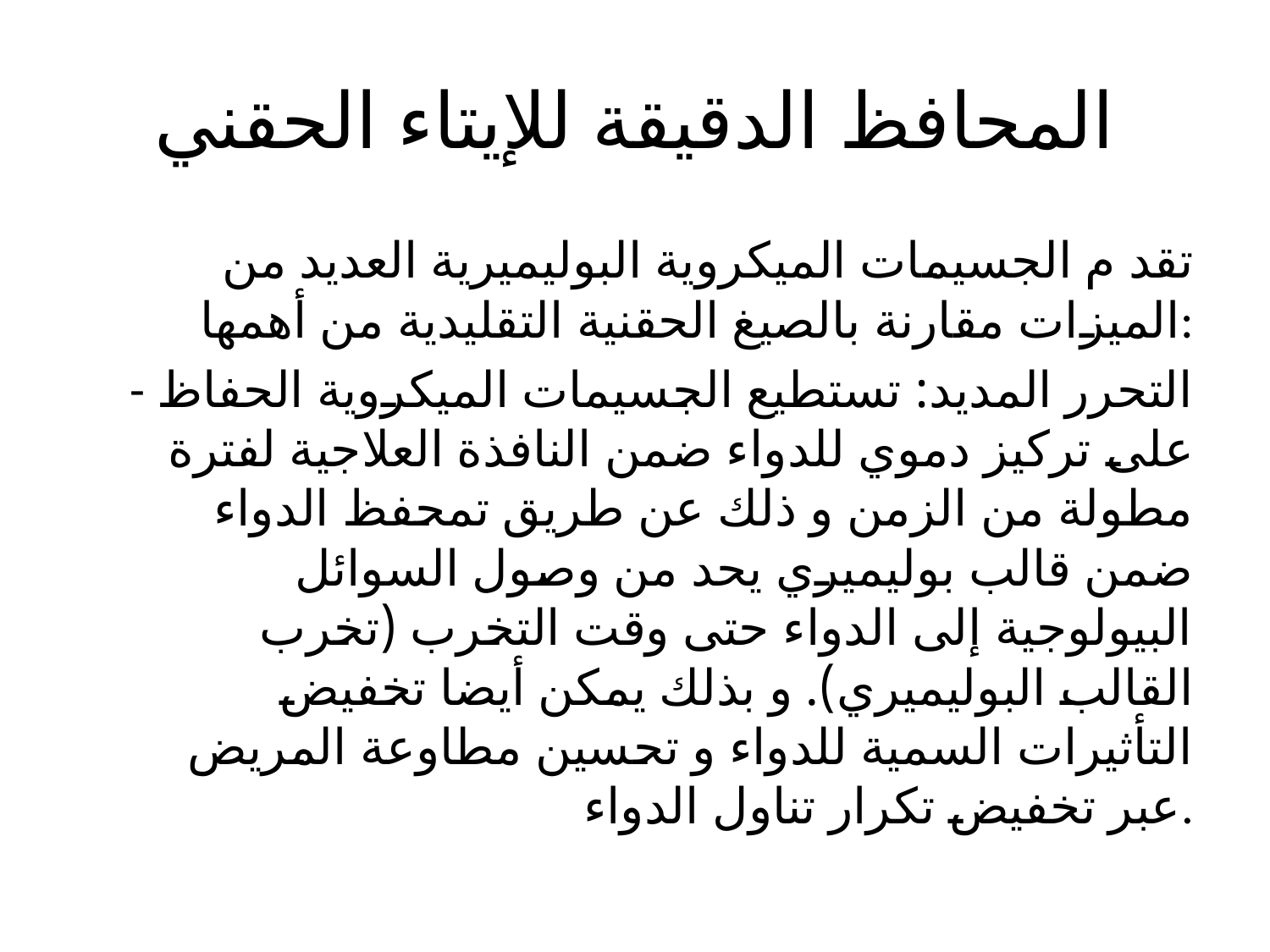

# المحافظ الدقيقة للإيتاء الحقني
تقد م الجسيمات الميكروية البوليميرية العديد من الميزات مقارنة بالصيغ الحقنية التقليدية من أهمها:
- التحرر المديد: تستطيع الجسيمات الميكروية الحفاظ على تركيز دموي للدواء ضمن النافذة العلاجية لفترة مطولة من الزمن و ذلك عن طريق تمحفظ الدواء ضمن قالب بوليميري يحد من وصول السوائل البيولوجية إلى الدواء حتى وقت التخرب (تخرب القالب البوليميري). و بذلك يمكن أيضا تخفيض التأثيرات السمية للدواء و تحسين مطاوعة المريض عبر تخفيض تكرار تناول الدواء.